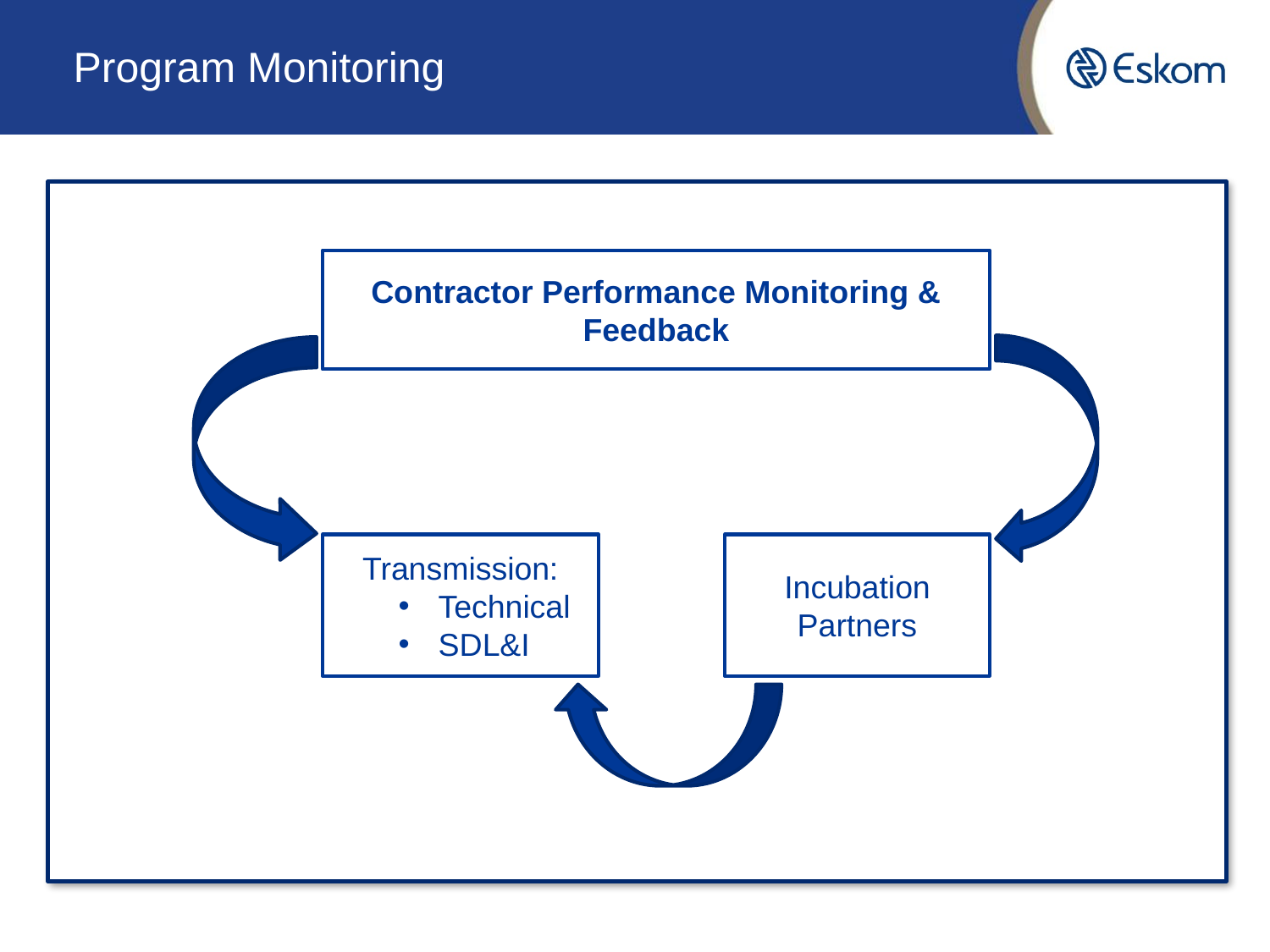

# Program Monitoring

Contractor Performance Monitoring & Feedback

Transmission:
Technical
SDL&I
Incubation Partners